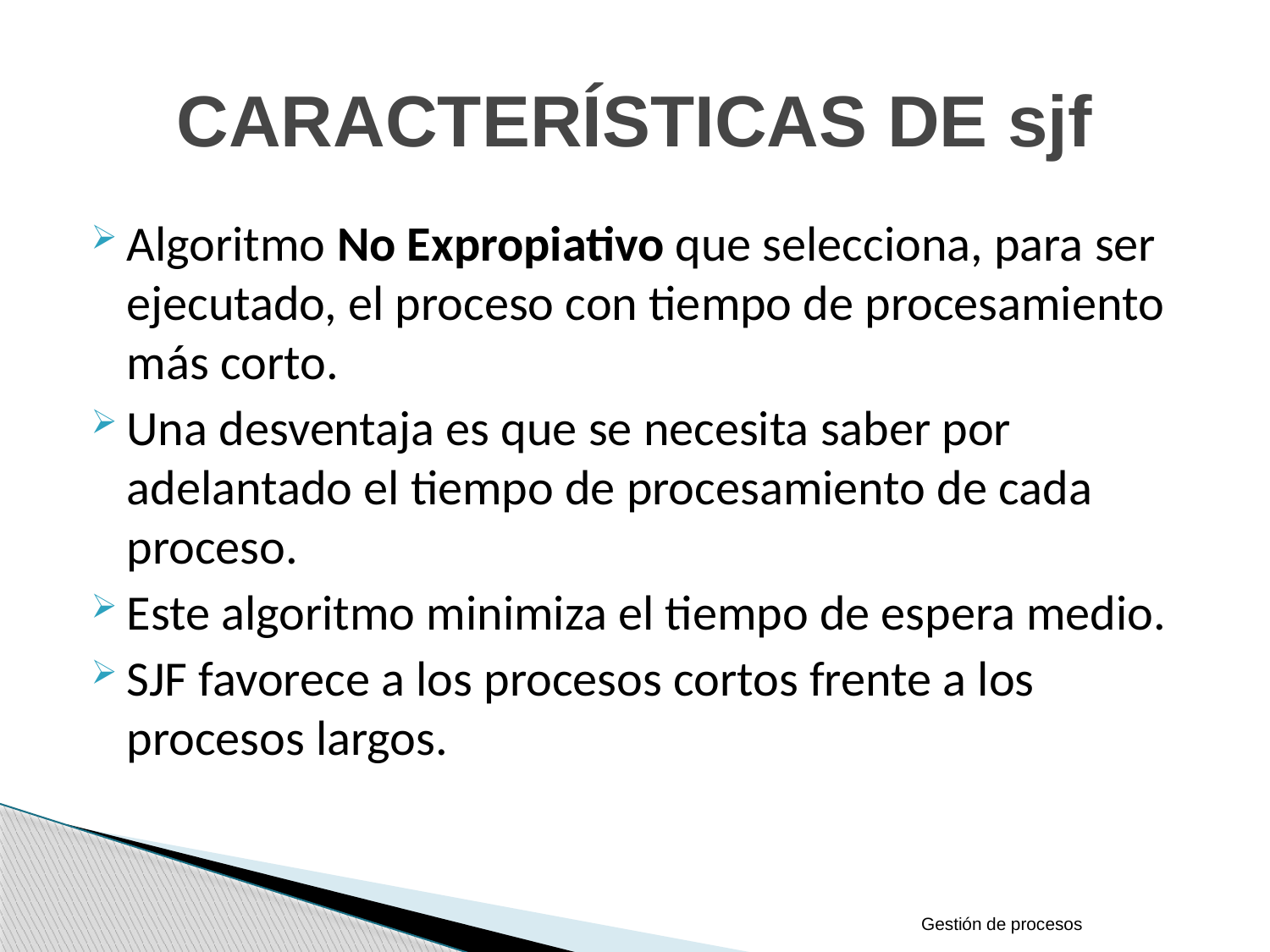

# CARACTERÍSTICAS DE sjf
Algoritmo No Expropiativo que selecciona, para ser ejecutado, el proceso con tiempo de procesamiento más corto.
Una desventaja es que se necesita saber por adelantado el tiempo de procesamiento de cada proceso.
Este algoritmo minimiza el tiempo de espera medio.
SJF favorece a los procesos cortos frente a los procesos largos.

Gestión de procesos
6